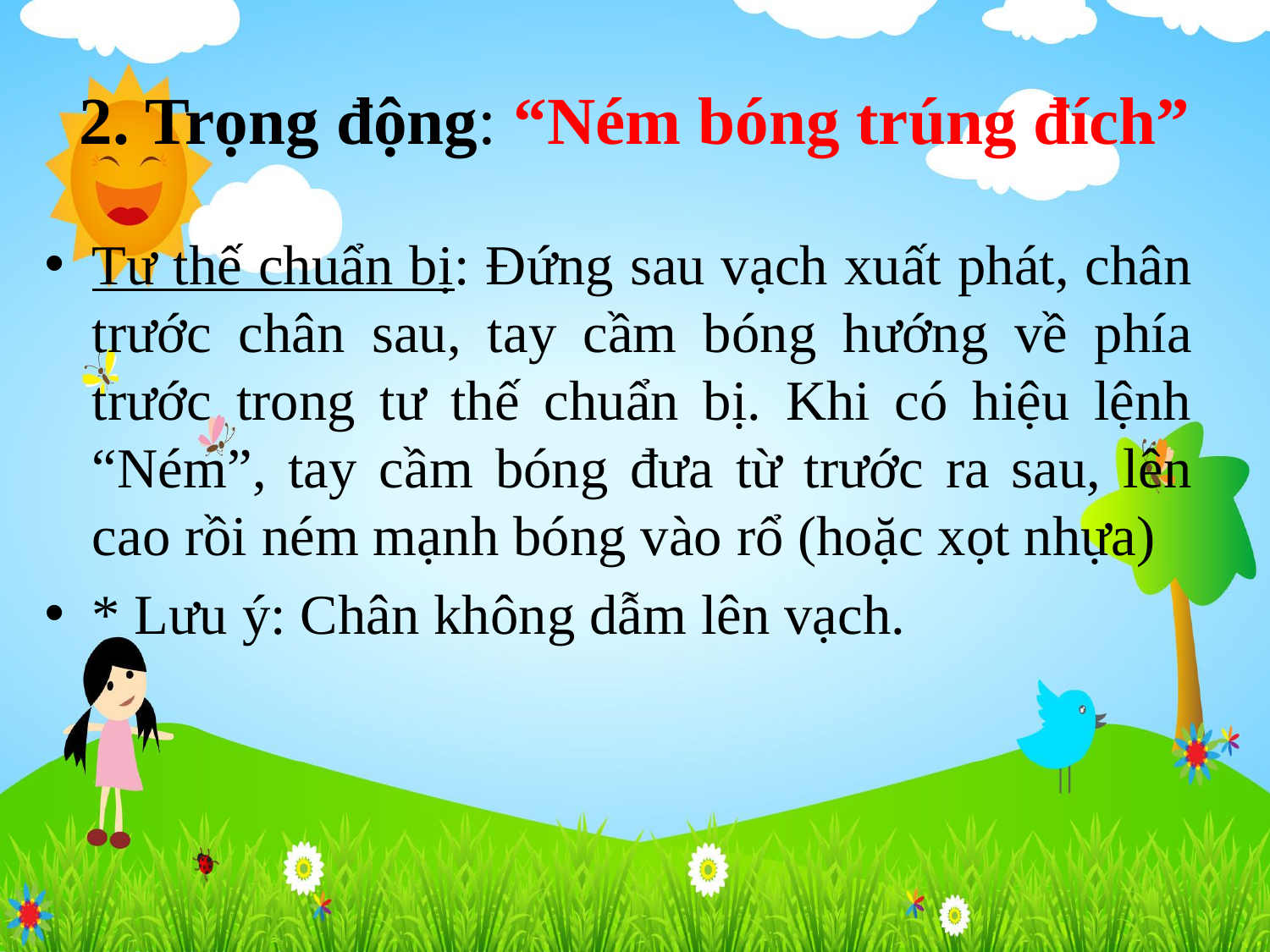

# 2. Trọng động: “Ném bóng trúng đích”
Tư thế chuẩn bị: Đứng sau vạch xuất phát, chân trước chân sau, tay cầm bóng hướng về phía trước trong tư thế chuẩn bị. Khi có hiệu lệnh “Ném”, tay cầm bóng đưa từ trước ra sau, lên cao rồi ném mạnh bóng vào rổ (hoặc xọt nhựa)
* Lưu ý: Chân không dẫm lên vạch.